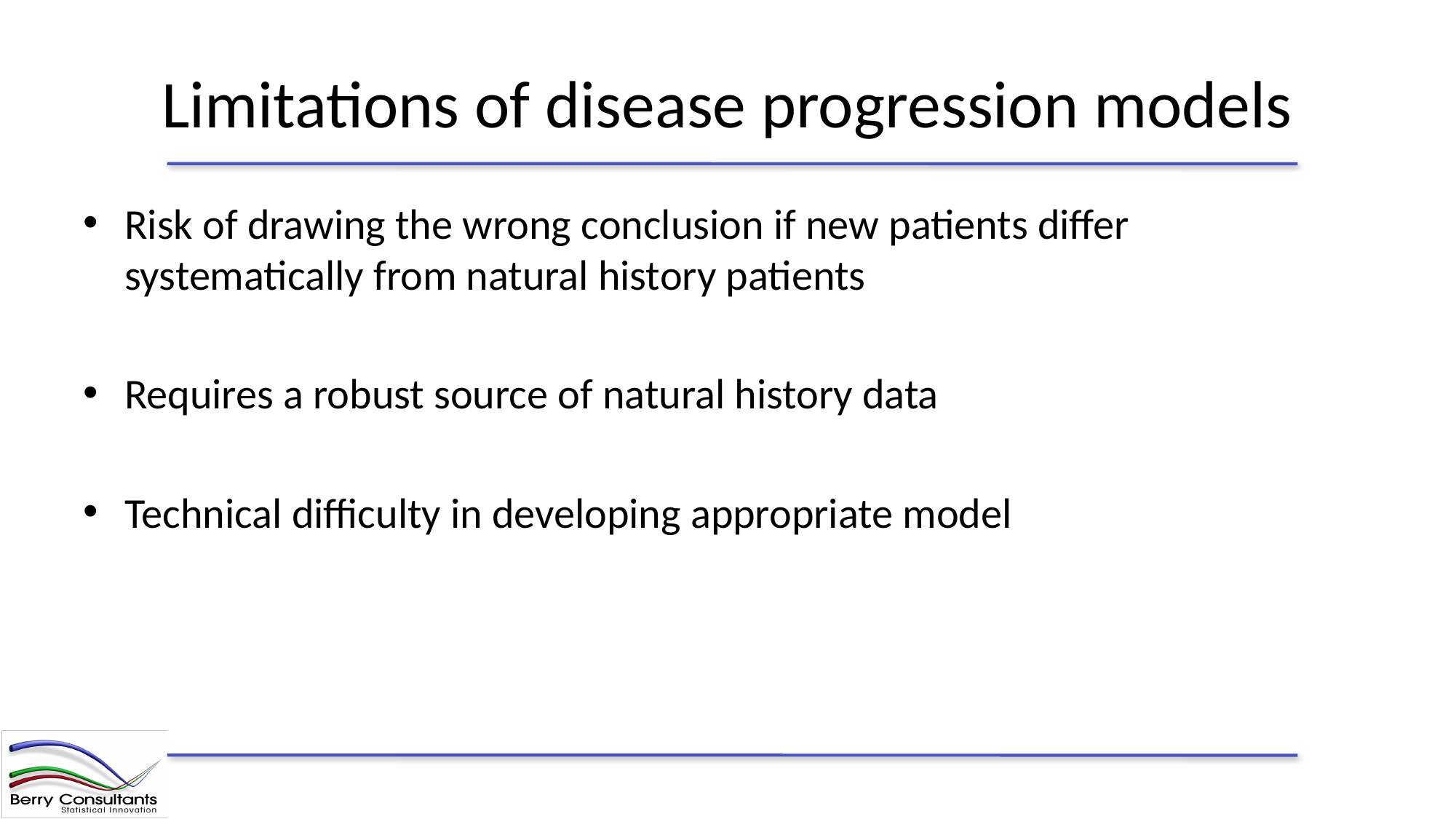

# Limitations of disease progression models
Risk of drawing the wrong conclusion if new patients differ systematically from natural history patients

Requires a robust source of natural history data

Technical difficulty in developing appropriate model